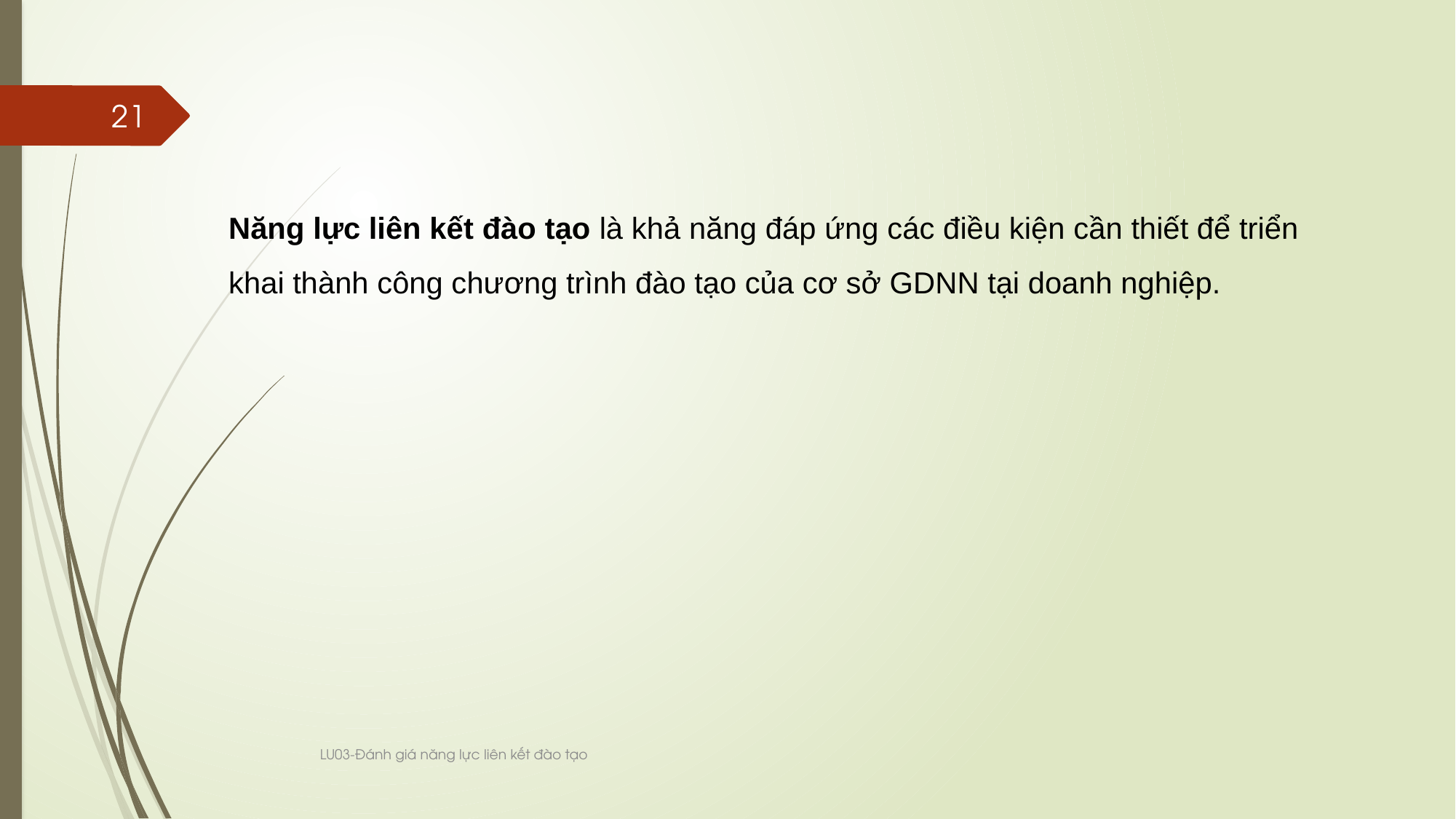

21

Năng lực liên kết đào tạo là khả năng đáp ứng các điều kiện cần thiết để triển khai thành công chương trình đào tạo của cơ sở GDNN tại doanh nghiệp.

LU03-Đánh giá năng lực liên kết đào tạo